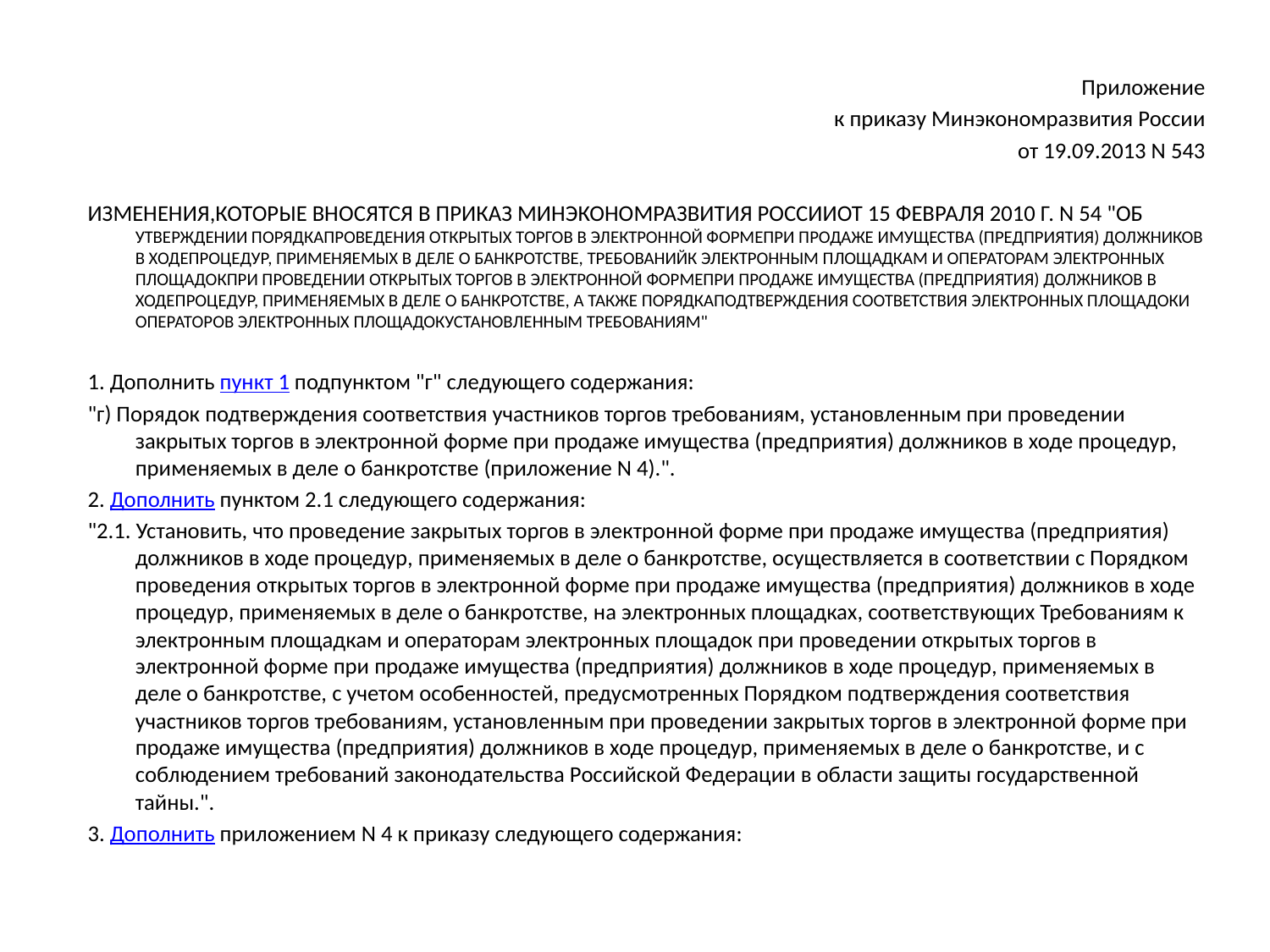

#
Приложение
к приказу Минэкономразвития России
от 19.09.2013 N 543

ИЗМЕНЕНИЯ,КОТОРЫЕ ВНОСЯТСЯ В ПРИКАЗ МИНЭКОНОМРАЗВИТИЯ РОССИИОТ 15 ФЕВРАЛЯ 2010 Г. N 54 "ОБ УТВЕРЖДЕНИИ ПОРЯДКАПРОВЕДЕНИЯ ОТКРЫТЫХ ТОРГОВ В ЭЛЕКТРОННОЙ ФОРМЕПРИ ПРОДАЖЕ ИМУЩЕСТВА (ПРЕДПРИЯТИЯ) ДОЛЖНИКОВ В ХОДЕПРОЦЕДУР, ПРИМЕНЯЕМЫХ В ДЕЛЕ О БАНКРОТСТВЕ, ТРЕБОВАНИЙК ЭЛЕКТРОННЫМ ПЛОЩАДКАМ И ОПЕРАТОРАМ ЭЛЕКТРОННЫХ ПЛОЩАДОКПРИ ПРОВЕДЕНИИ ОТКРЫТЫХ ТОРГОВ В ЭЛЕКТРОННОЙ ФОРМЕПРИ ПРОДАЖЕ ИМУЩЕСТВА (ПРЕДПРИЯТИЯ) ДОЛЖНИКОВ В ХОДЕПРОЦЕДУР, ПРИМЕНЯЕМЫХ В ДЕЛЕ О БАНКРОТСТВЕ, А ТАКЖЕ ПОРЯДКАПОДТВЕРЖДЕНИЯ СООТВЕТСТВИЯ ЭЛЕКТРОННЫХ ПЛОЩАДОКИ ОПЕРАТОРОВ ЭЛЕКТРОННЫХ ПЛОЩАДОКУСТАНОВЛЕННЫМ ТРЕБОВАНИЯМ"

1. Дополнить пункт 1 подпунктом "г" следующего содержания:
"г) Порядок подтверждения соответствия участников торгов требованиям, установленным при проведении закрытых торгов в электронной форме при продаже имущества (предприятия) должников в ходе процедур, применяемых в деле о банкротстве (приложение N 4).".
2. Дополнить пунктом 2.1 следующего содержания:
"2.1. Установить, что проведение закрытых торгов в электронной форме при продаже имущества (предприятия) должников в ходе процедур, применяемых в деле о банкротстве, осуществляется в соответствии с Порядком проведения открытых торгов в электронной форме при продаже имущества (предприятия) должников в ходе процедур, применяемых в деле о банкротстве, на электронных площадках, соответствующих Требованиям к электронным площадкам и операторам электронных площадок при проведении открытых торгов в электронной форме при продаже имущества (предприятия) должников в ходе процедур, применяемых в деле о банкротстве, с учетом особенностей, предусмотренных Порядком подтверждения соответствия участников торгов требованиям, установленным при проведении закрытых торгов в электронной форме при продаже имущества (предприятия) должников в ходе процедур, применяемых в деле о банкротстве, и с соблюдением требований законодательства Российской Федерации в области защиты государственной тайны.".
3. Дополнить приложением N 4 к приказу следующего содержания: